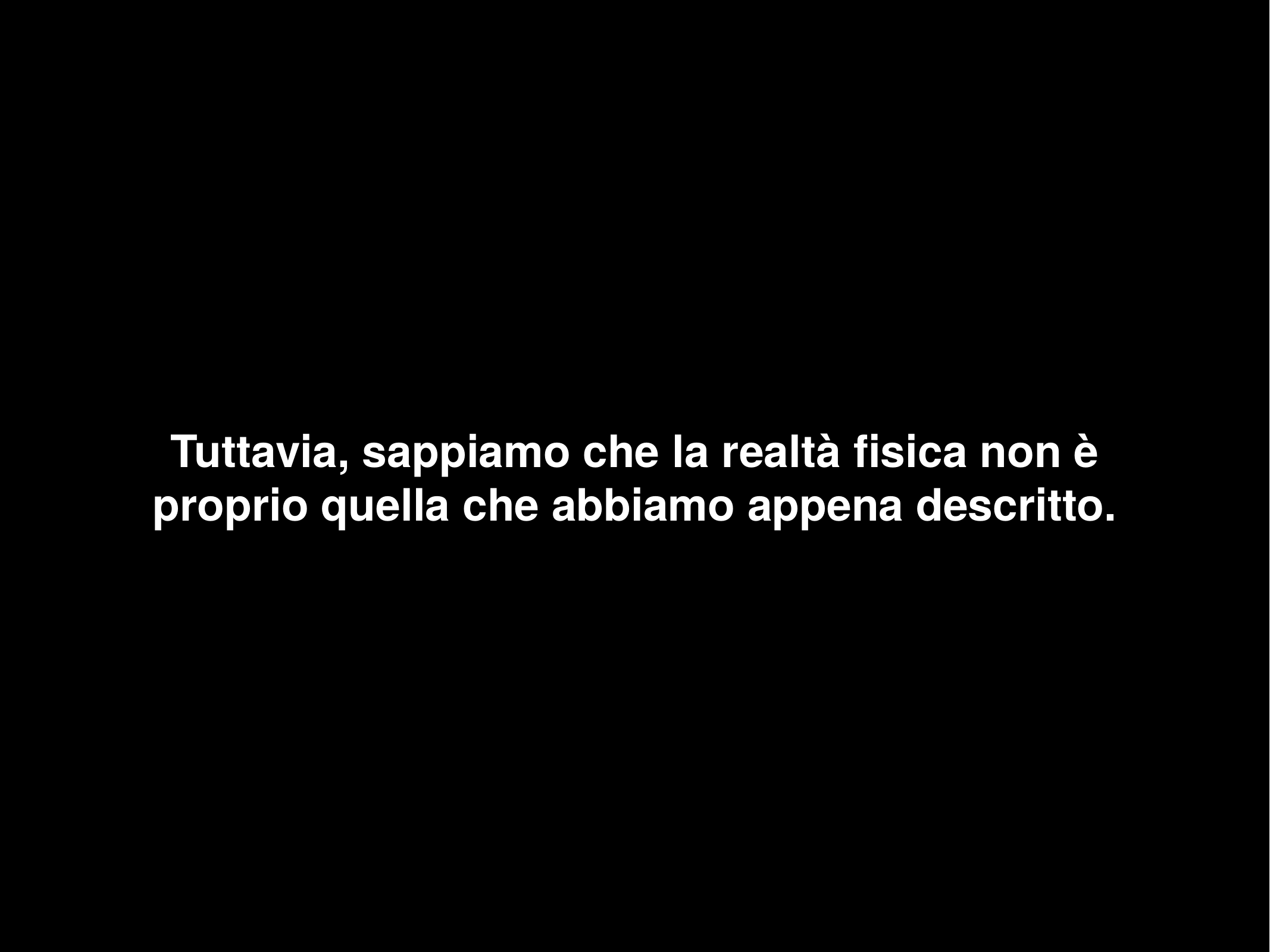

Tuttavia, sappiamo che la realtà fisica non è proprio quella che abbiamo appena descritto.